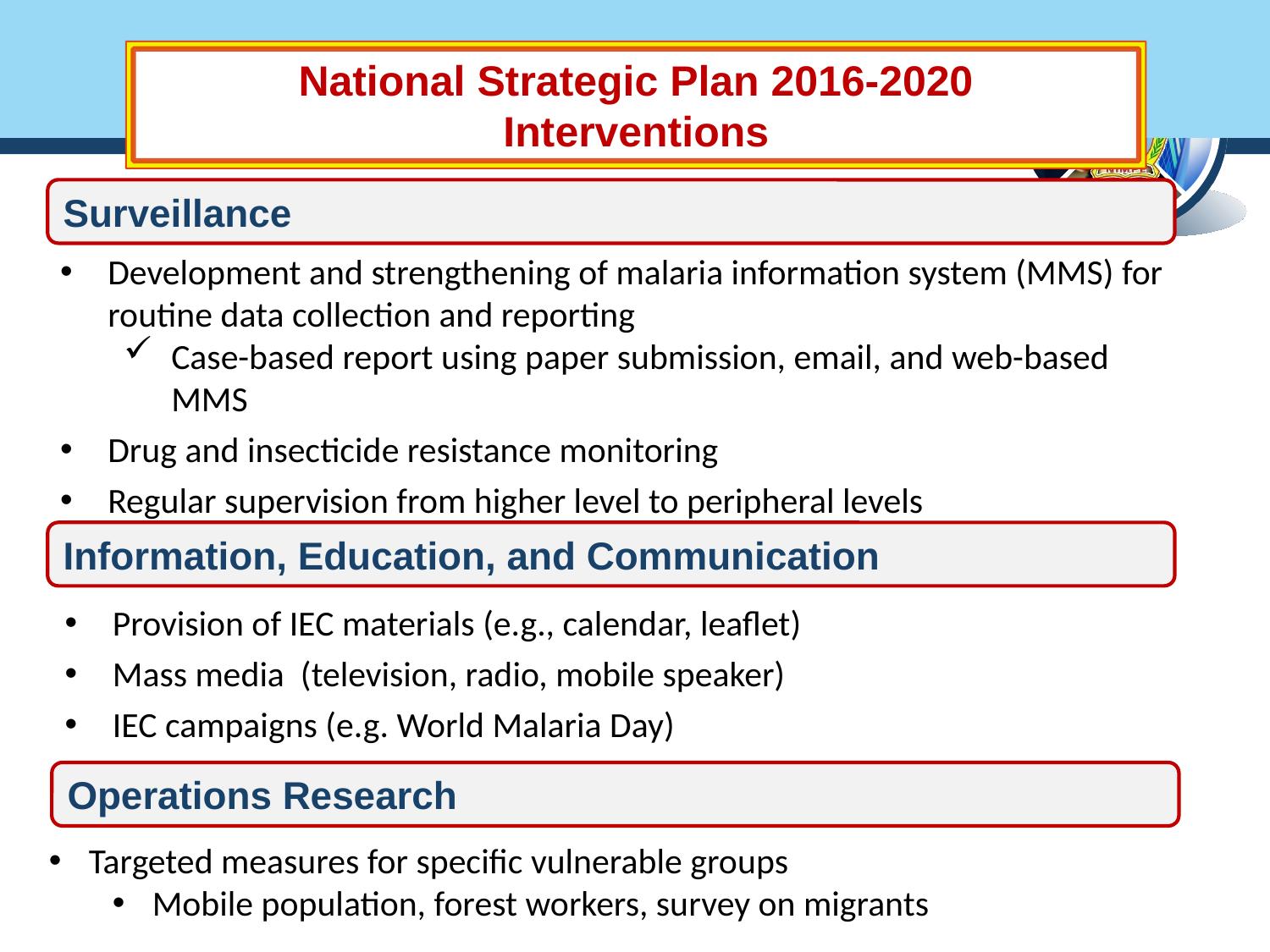

NIMPE Overview
NIMPE Overview

National Strategic Plan 2016-2020
Interventions
Surveillance
Development and strengthening of malaria information system (MMS) for routine data collection and reporting
Case-based report using paper submission, email, and web-based MMS
Drug and insecticide resistance monitoring
Regular supervision from higher level to peripheral levels

Information, Education, and Communication
Provision of IEC materials (e.g., calendar, leaflet)
Mass media  (television, radio, mobile speaker)
IEC campaigns (e.g. World Malaria Day)

Operations Research
Targeted measures for specific vulnerable groups
Mobile population, forest workers, survey on migrants